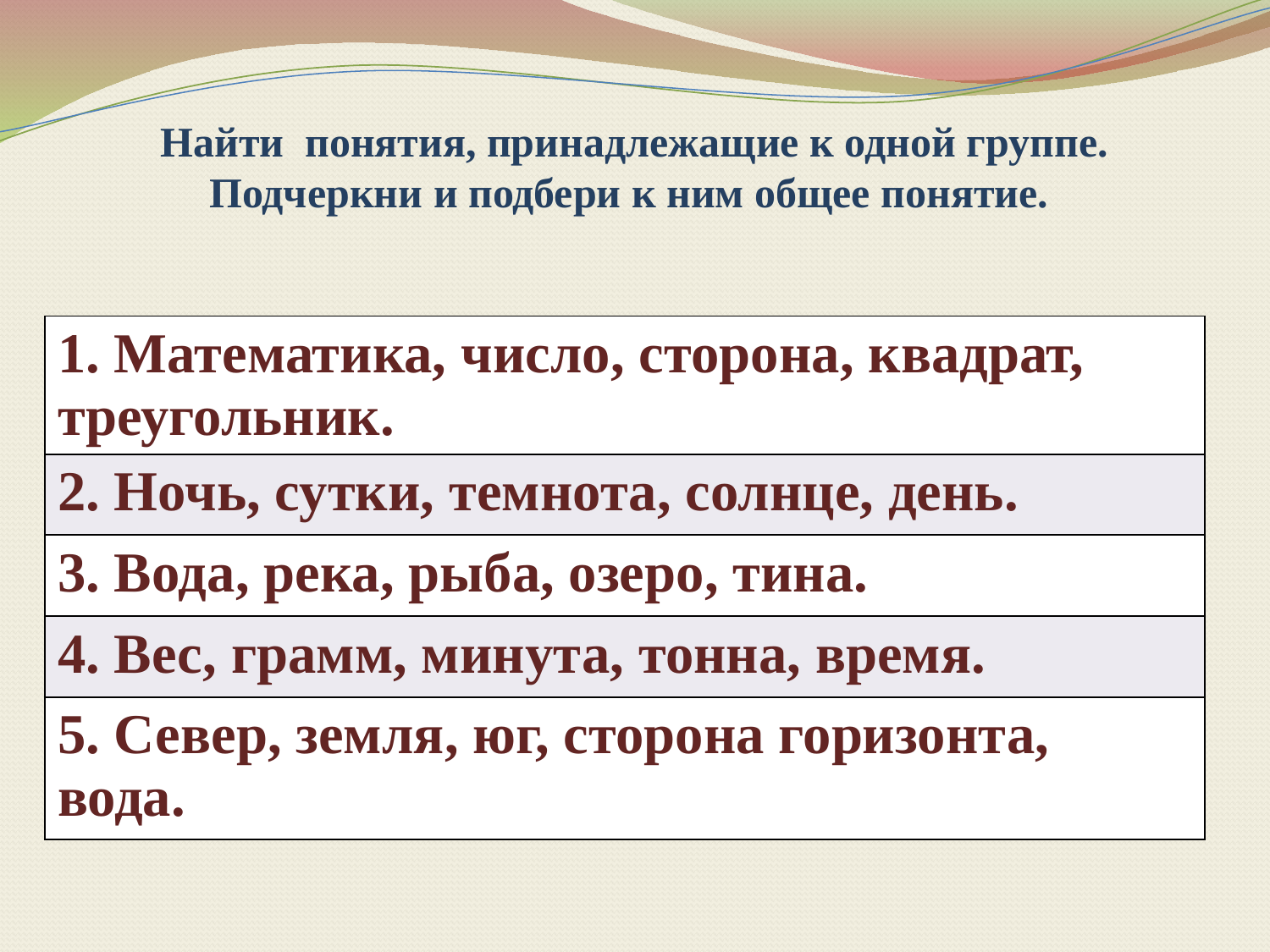

# Найти  понятия, принадлежащие к одной группе. Подчеркни и подбери к ним общее понятие.
| 1. Математика, число, сторона, квадрат, треугольник. |
| --- |
| 2. Ночь, сутки, темнота, солнце, день. |
| 3. Вода, река, рыба, озеро, тина. |
| 4. Вес, грамм, минута, тонна, время. |
| 5. Север, земля, юг, сторона горизонта, вода. |